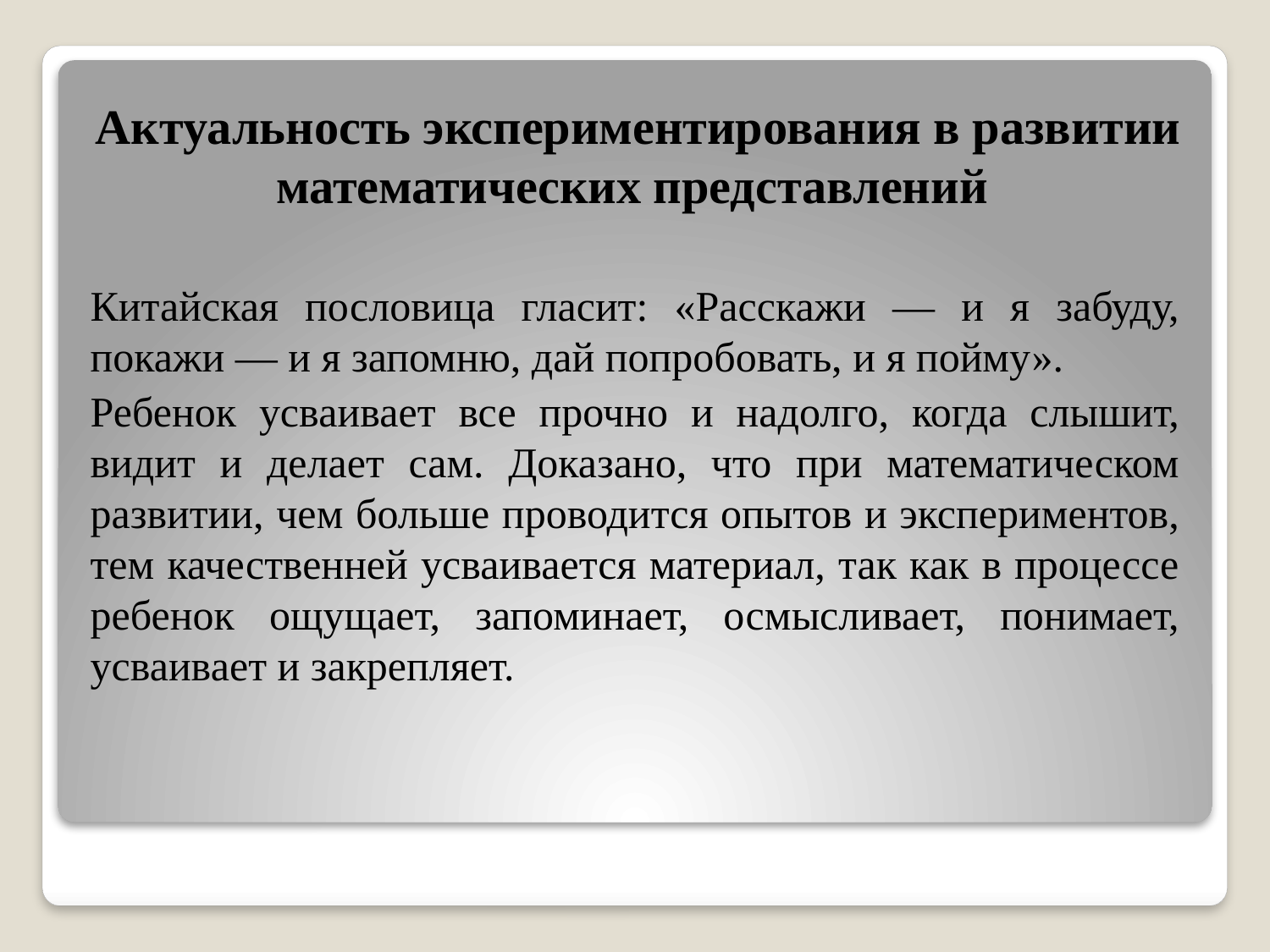

Актуальность экспериментирования в развитии математических представлений
Китайская пословица гласит: «Расскажи — и я забуду, покажи — и я запомню, дай попробовать, и я пойму».
Ребенок усваивает все прочно и надолго, когда слышит, видит и делает сам. Доказано, что при математическом развитии, чем больше проводится опытов и экспериментов, тем качественней усваивается материал, так как в процессе ребенок ощущает, запоминает, осмысливает, понимает, усваивает и закрепляет.